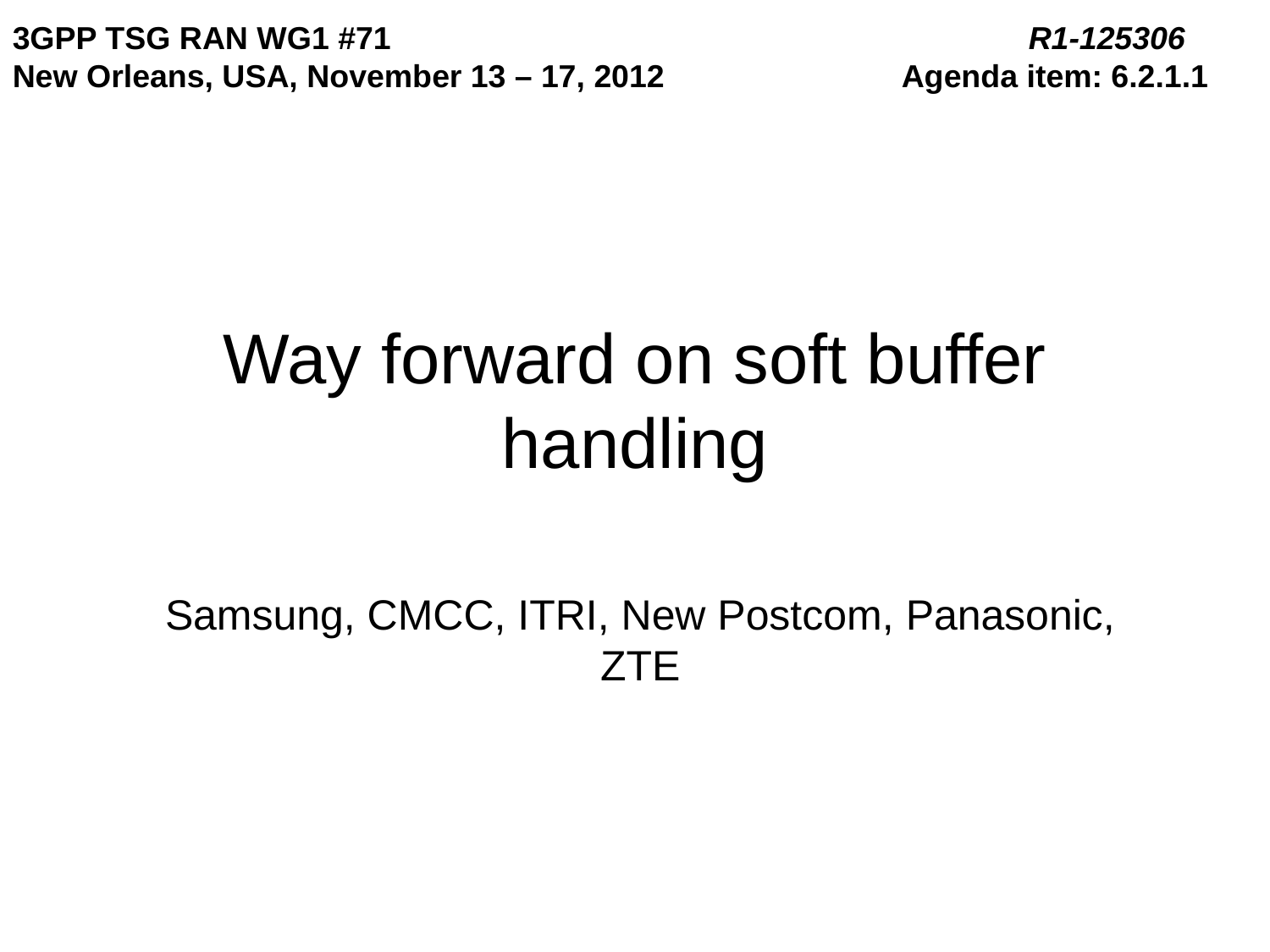

3GPP TSG RAN WG1 #71	                     				R1-125306
New Orleans, USA, November 13 – 17, 2012		Agenda item: 6.2.1.1
# Way forward on soft buffer handling
Samsung, CMCC, ITRI, New Postcom, Panasonic, ZTE